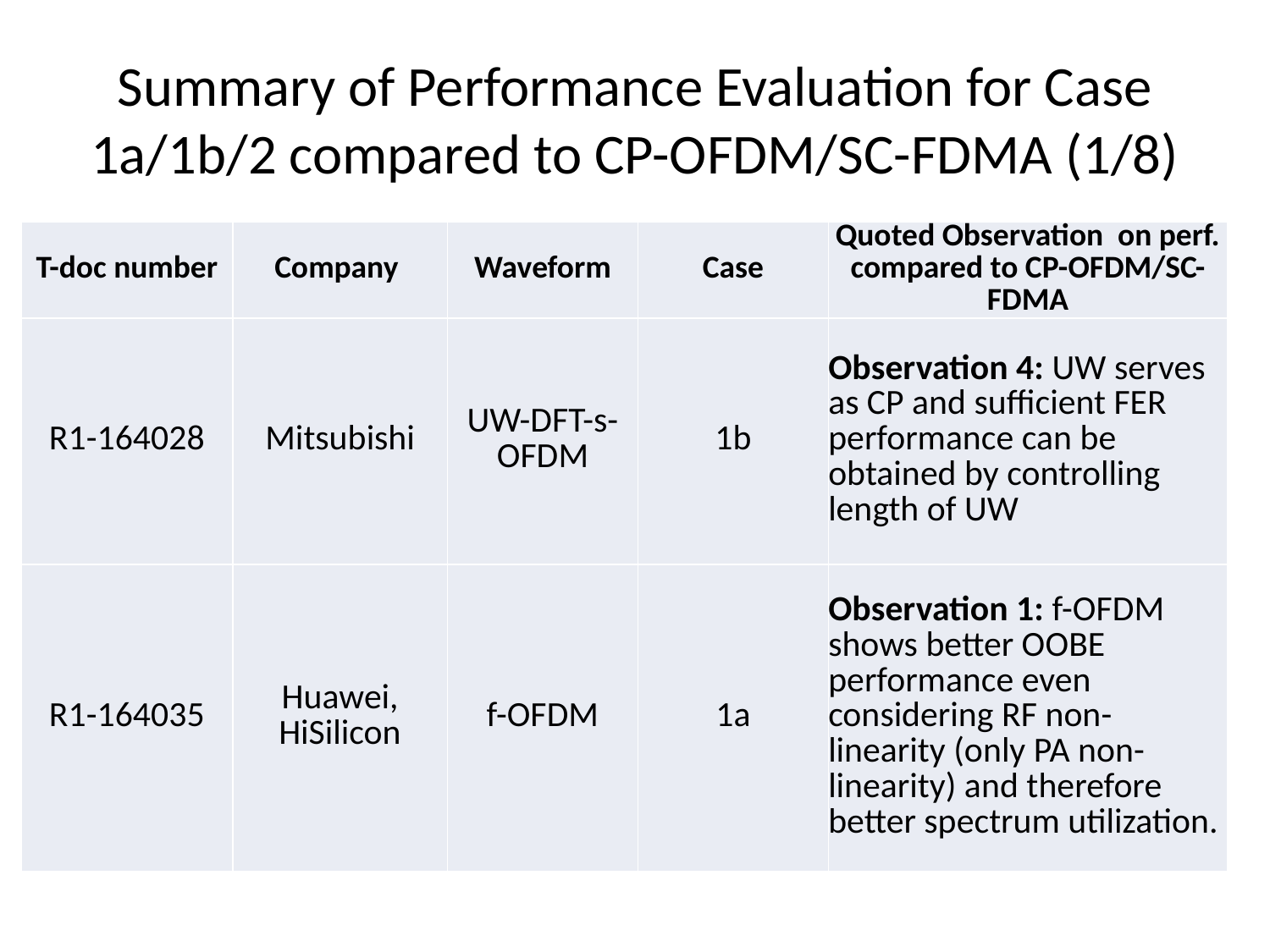

# Summary of Performance Evaluation for Case 1a/1b/2 compared to CP-OFDM/SC-FDMA (1/8)
| T-doc number | Company | Waveform | Case | Quoted Observation on perf. compared to CP-OFDM/SC-FDMA |
| --- | --- | --- | --- | --- |
| R1-164028 | Mitsubishi | UW-DFT-s-OFDM | 1b | Observation 4: UW serves as CP and sufficient FER performance can be obtained by controlling length of UW |
| R1-164035 | Huawei, HiSilicon | f-OFDM | 1a | Observation 1: f-OFDM shows better OOBE performance even considering RF non-linearity (only PA non-linearity) and therefore better spectrum utilization. |